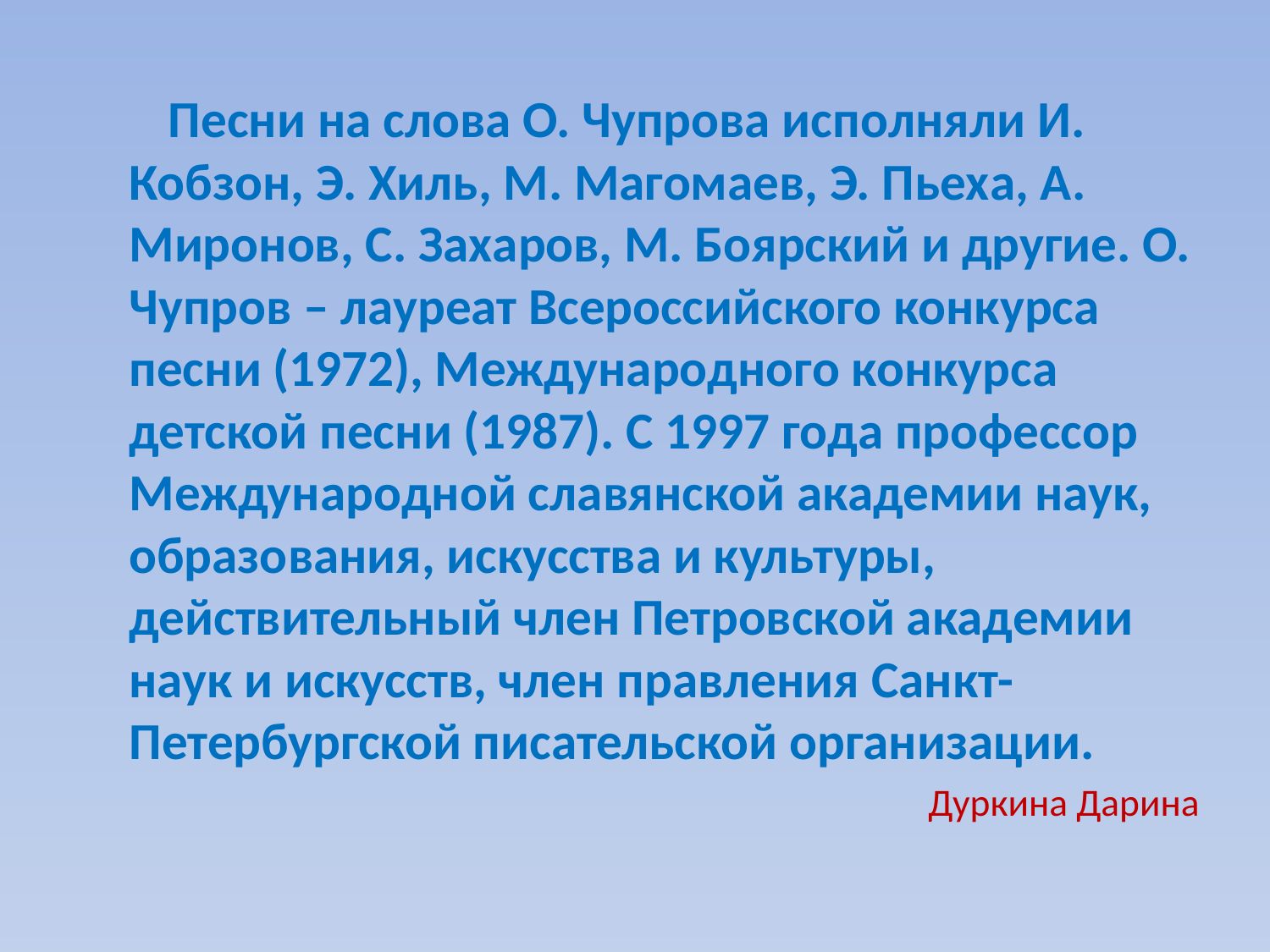

Песни на слова О. Чупрова исполняли И. Кобзон, Э. Хиль, М. Магомаев, Э. Пьеха, А. Миронов, С. Захаров, М. Боярский и другие. О. Чупров – лауреат Всероссийского конкурса песни (1972), Международного конкурса детской песни (1987). С 1997 года профессор Международной славянской академии наук, образования, искусства и культуры, действительный член Петровской академии наук и искусств, член правления Санкт-Петербургской писательской организации.
Дуркина Дарина